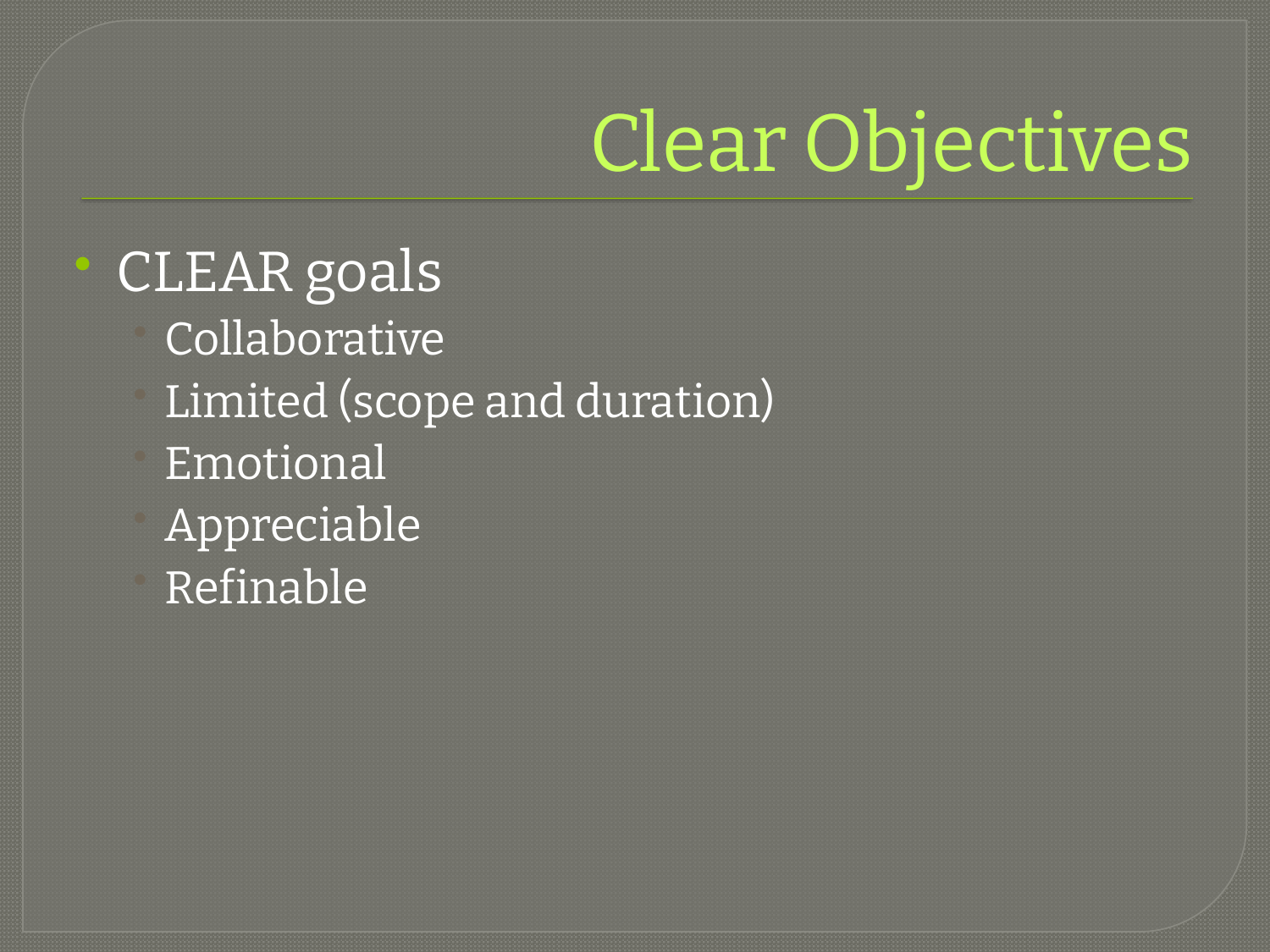

# Clear Objectives
CLEAR goals
Collaborative
Limited (scope and duration)
Emotional
Appreciable
Refinable